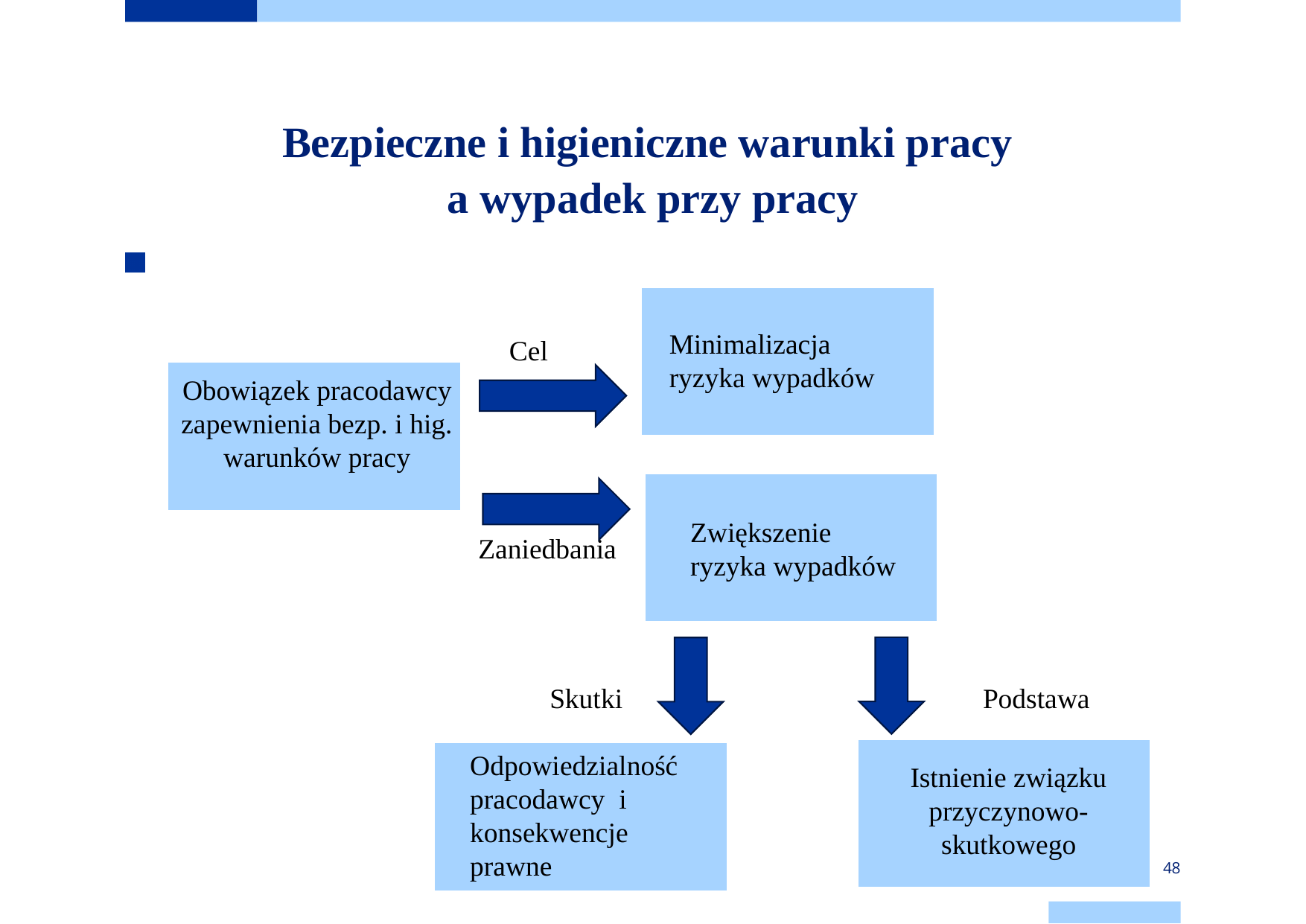

# Bezpieczne i higieniczne warunki pracy a wypadek przy pracy

                                                            Skutki                                                   Podstawa

Minimalizacja ryzyka wypadków
Cel

Obowiązek pracodawcy zapewnienia bezp. i hig. warunków pracy

Zwiększenie ryzyka wypadków
Zaniedbania

Odpowiedzialność pracodawcy  i konsekwencje prawne

Istnienie związku przyczynowo-skutkowego
48